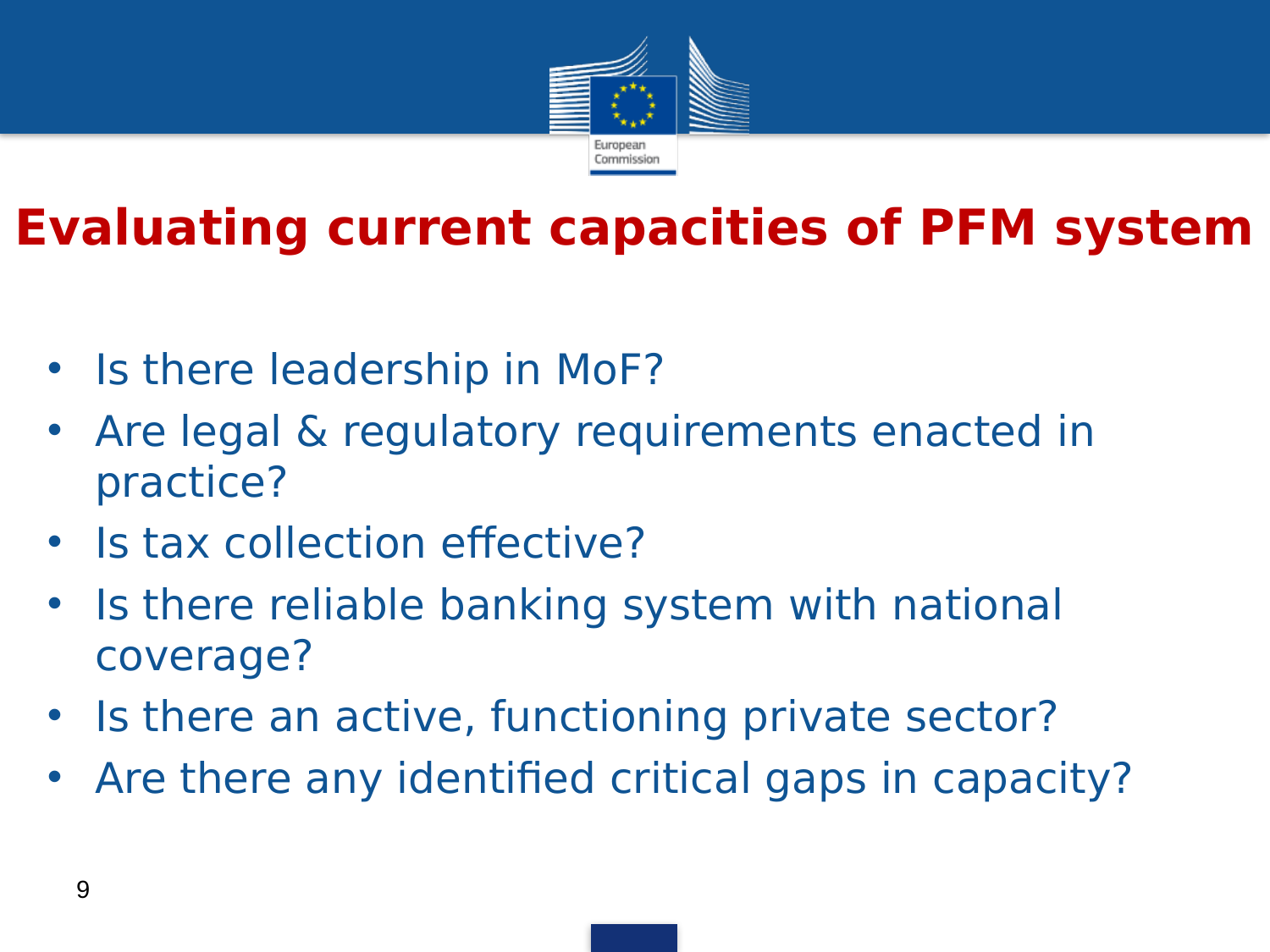

# Evaluating current capacities of PFM system
Is there leadership in MoF?
Are legal & regulatory requirements enacted in practice?
Is tax collection effective?
Is there reliable banking system with national coverage?
Is there an active, functioning private sector?
Are there any identified critical gaps in capacity?

9